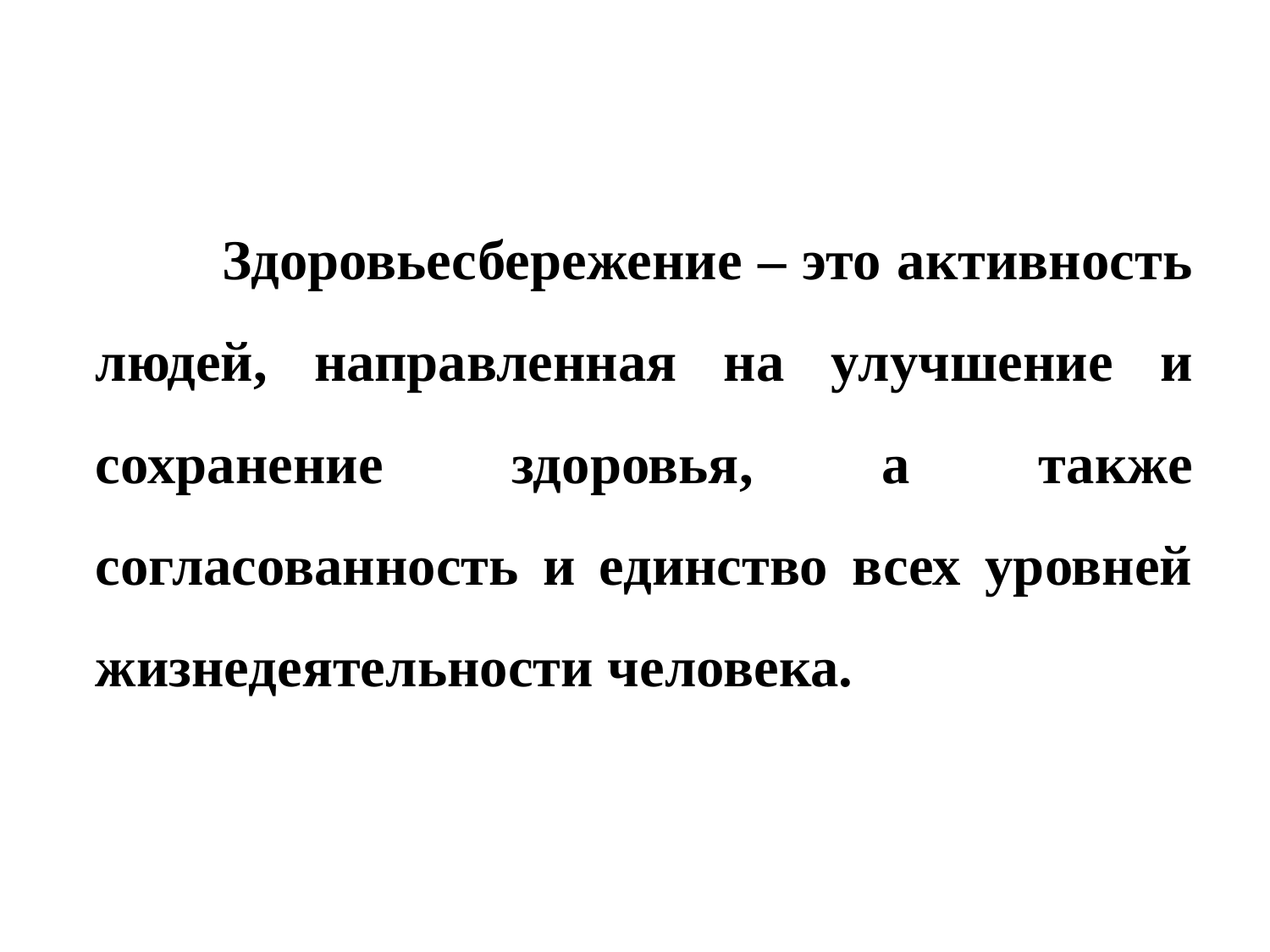

#

	Здоровьесбережение – это активность людей, направленная на улучшение и сохранение здоровья, а также согласованность и единство всех уровней жизнедеятельности человека.